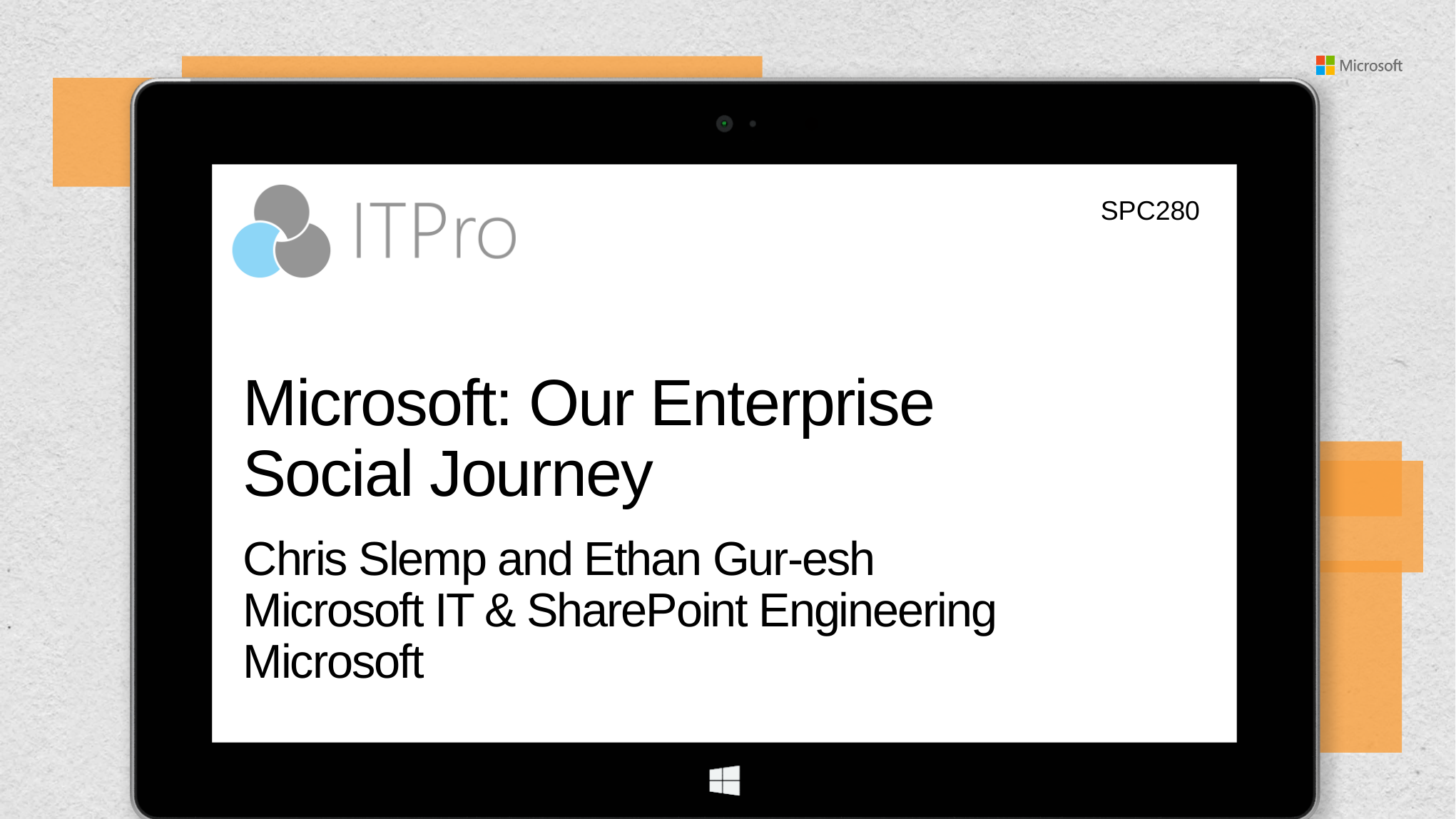

SPC280
# Microsoft: Our Enterprise Social Journey
Chris Slemp and Ethan Gur-esh
Microsoft IT & SharePoint Engineering
Microsoft